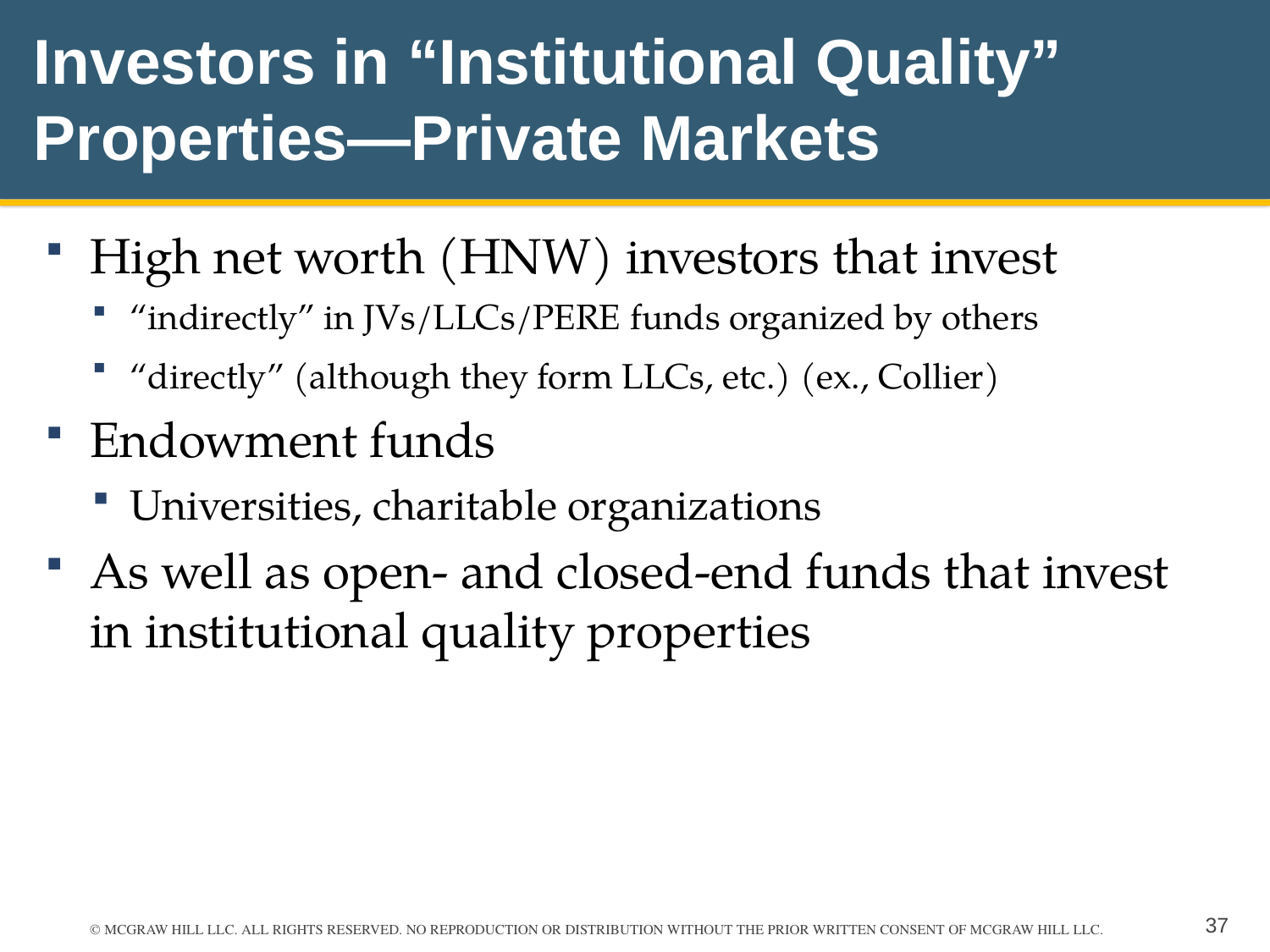

# Investors in “Institutional Quality” Properties—Private Markets
High net worth (HNW) investors that invest
“indirectly” in JVs/LLCs/PERE funds organized by others
“directly” (although they form LLCs, etc.) (ex., Collier)
Endowment funds
Universities, charitable organizations
As well as open- and closed-end funds that invest in institutional quality properties
© MCGRAW HILL LLC. ALL RIGHTS RESERVED. NO REPRODUCTION OR DISTRIBUTION WITHOUT THE PRIOR WRITTEN CONSENT OF MCGRAW HILL LLC.
37